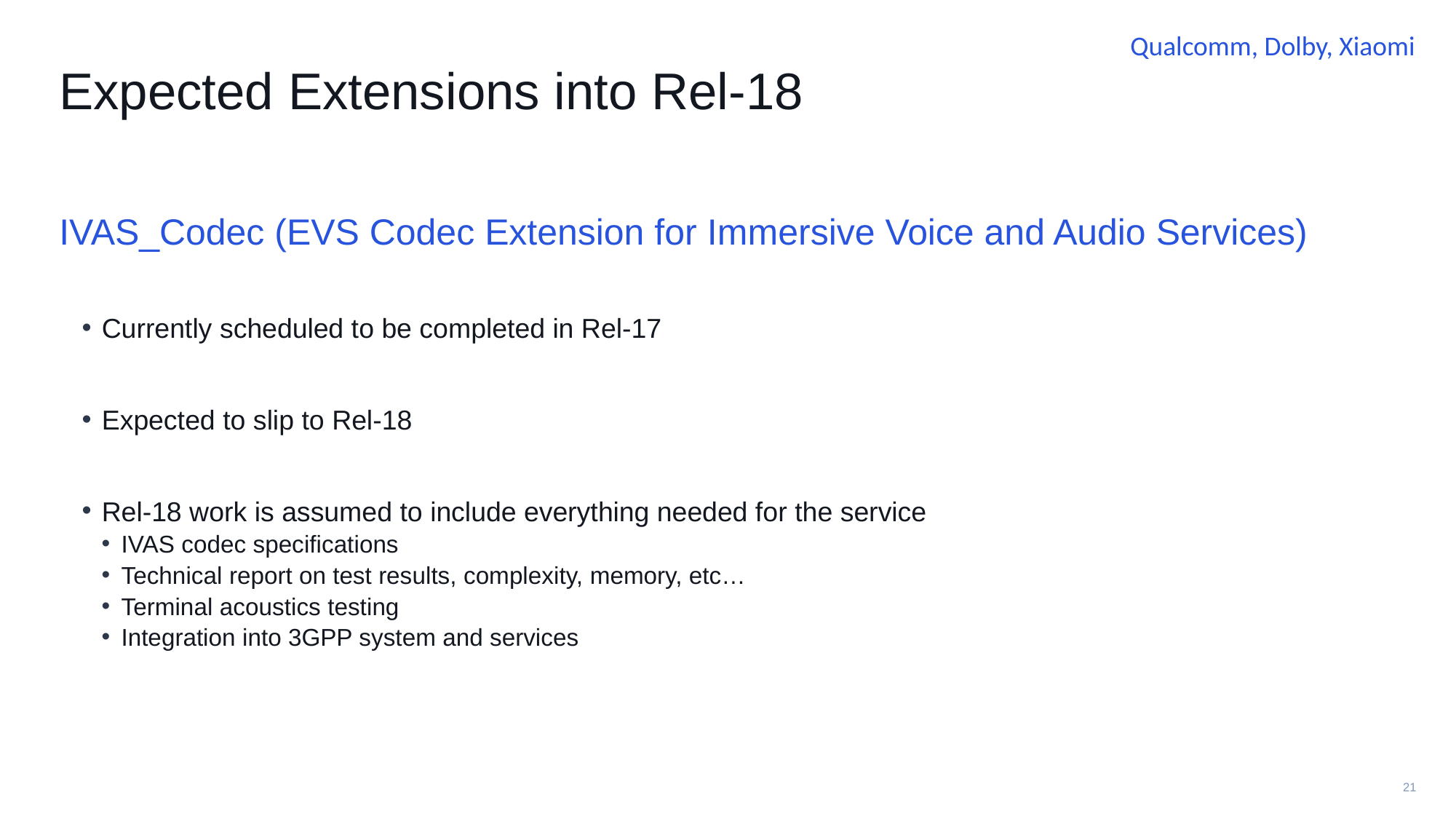

Qualcomm, Dolby, Xiaomi
# Expected Extensions into Rel-18
IVAS_Codec (EVS Codec Extension for Immersive Voice and Audio Services)

Currently scheduled to be completed in Rel-17

Expected to slip to Rel-18

Rel-18 work is assumed to include everything needed for the service
IVAS codec specifications
Technical report on test results, complexity, memory, etc…
Terminal acoustics testing
Integration into 3GPP system and services